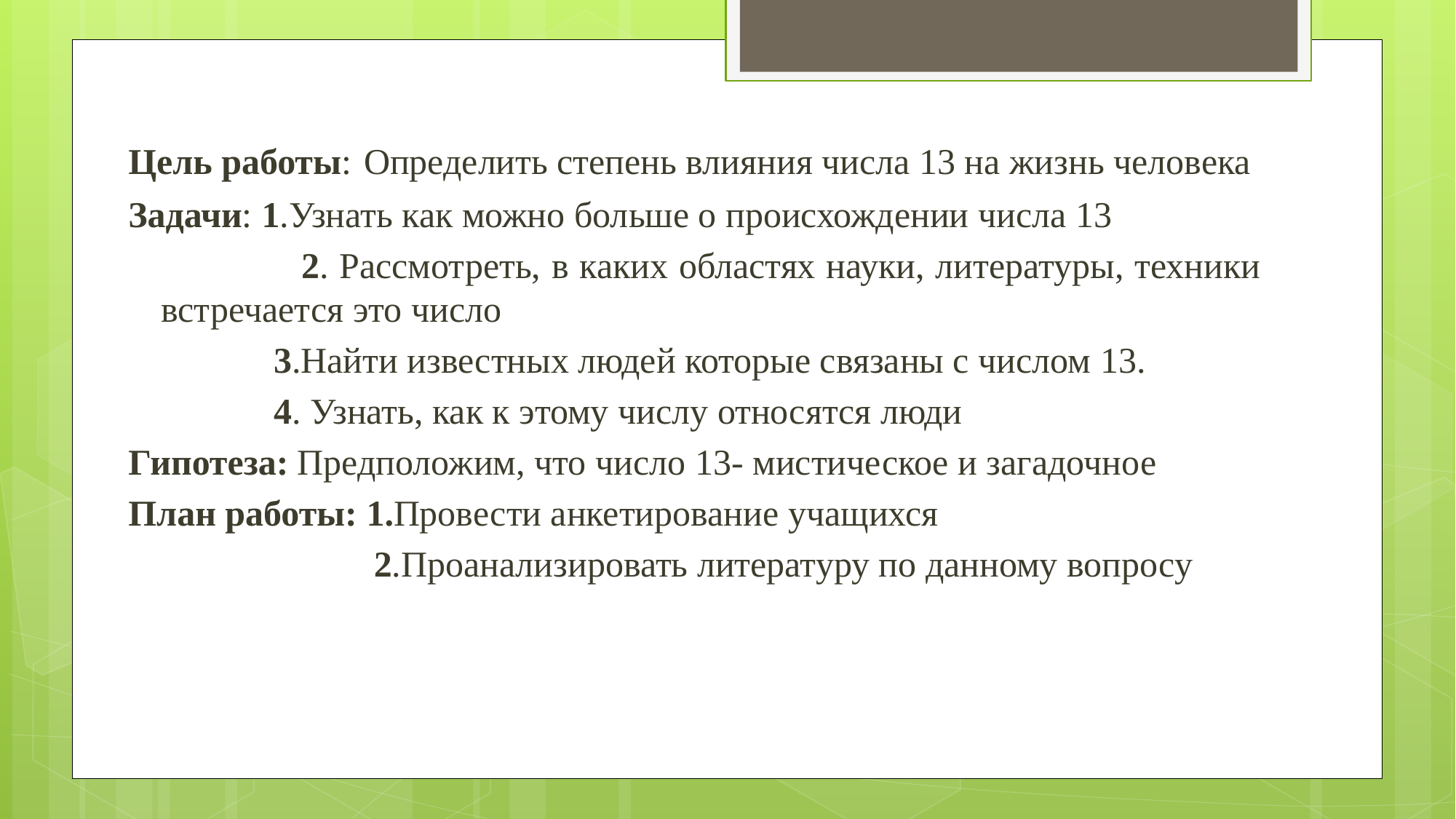

Цель работы: Определить степень влияния числа 13 на жизнь человека
Задачи: 1.Узнать как можно больше о происхождении числа 13
                2. Рассмотреть, в каких областях науки, литературы, техники    встречается это число
                3.Найти известных людей которые связаны с числом 13.
                4. Узнать, как к этому числу относятся люди
Гипотеза: Предположим, что число 13- мистическое и загадочное
План работы: 1.Провести анкетирование учащихся
                           2.Проанализировать литературу по данному вопросу